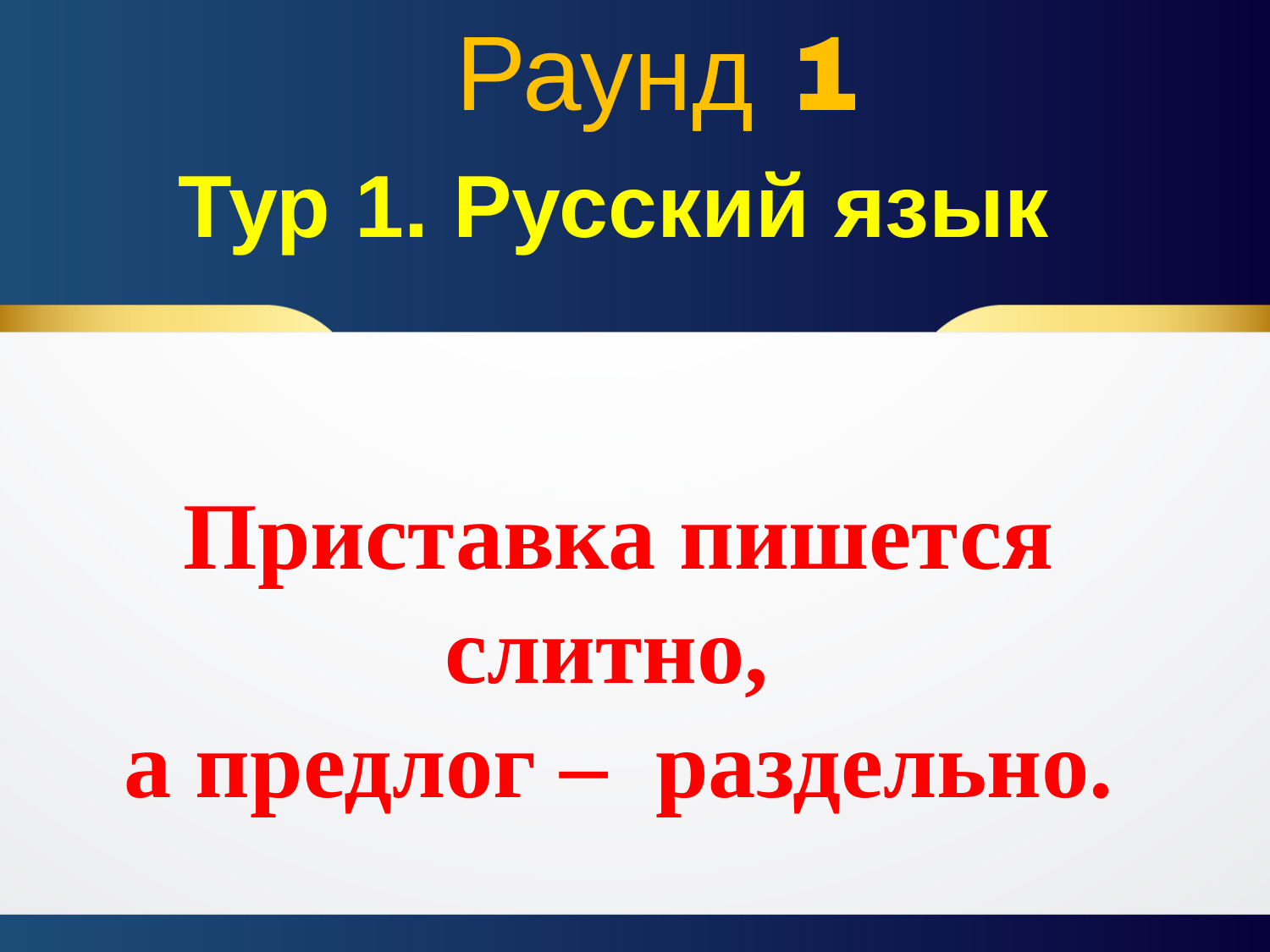

# Раунд 1
Тур 1. Русский язык
Приставка пишется слитно,
а предлог –  раздельно.